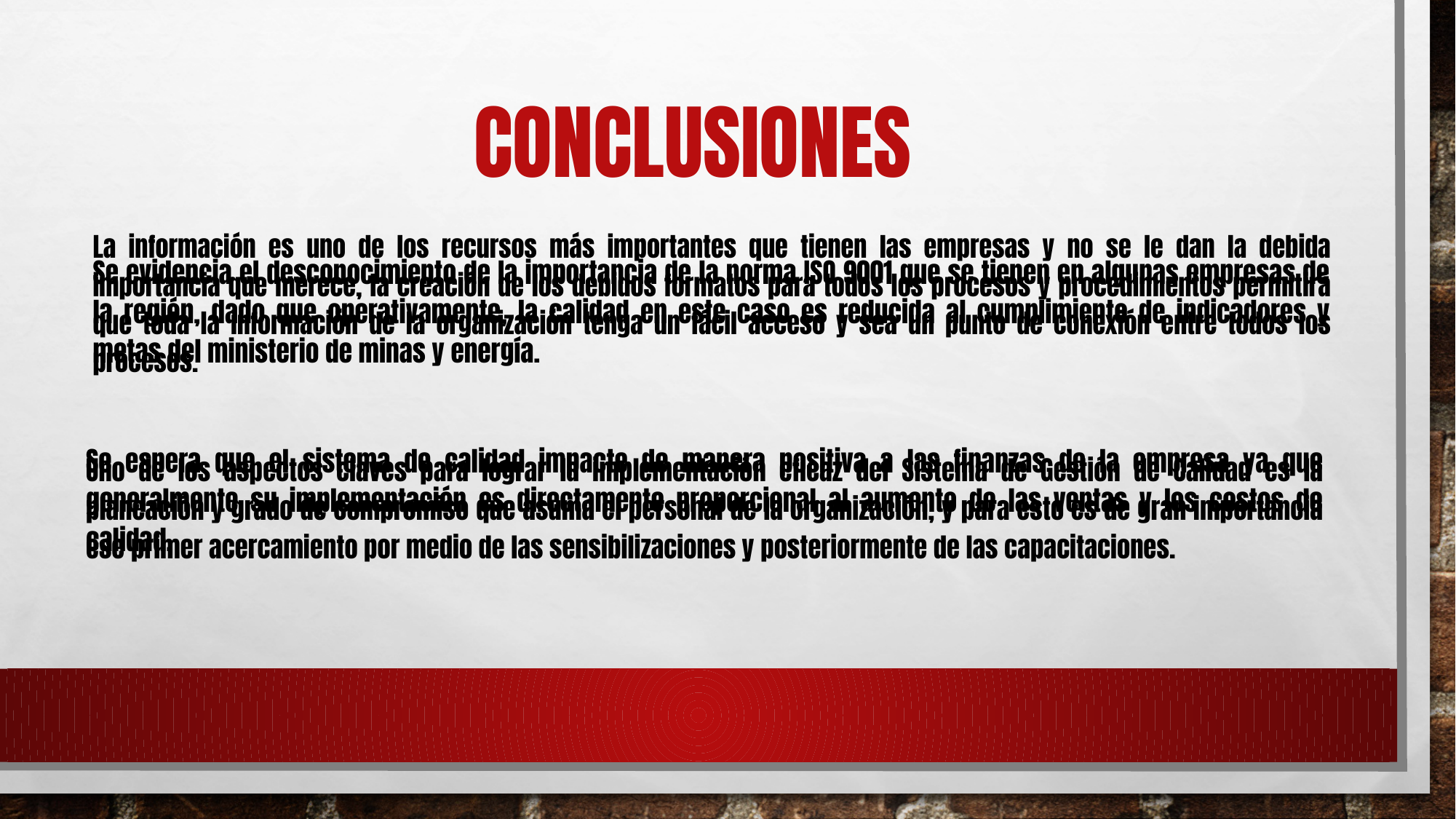

# Conclusiones

La información es uno de los recursos más importantes que tienen las empresas y no se le dan la debida importancia que merece, la creación de los debidos formatos para todos los procesos y procedimientos permitirá que toda la información de la organización tenga un fácil acceso y sea un punto de conexión entre todos los procesos.

Se evidencia el desconocimiento de la importancia de la norma ISO 9001 que se tienen en algunas empresas de la región, dado que operativamente, la calidad en este caso es reducida al cumplimiento de indicadores y metas del ministerio de minas y energía.

Uno de los aspectos claves para lograr la implementación eficaz del Sistema de Gestión de Calidad es la planeación y grado de compromiso que asuma el personal de la organización, y para esto es de gran importancia ese primer acercamiento por medio de las sensibilizaciones y posteriormente de las capacitaciones.

Se espera que el sistema de calidad impacte de manera positiva a las finanzas de la empresa ya que generalmente su implementación es directamente proporcional al aumento de las ventas y los costos de calidad.